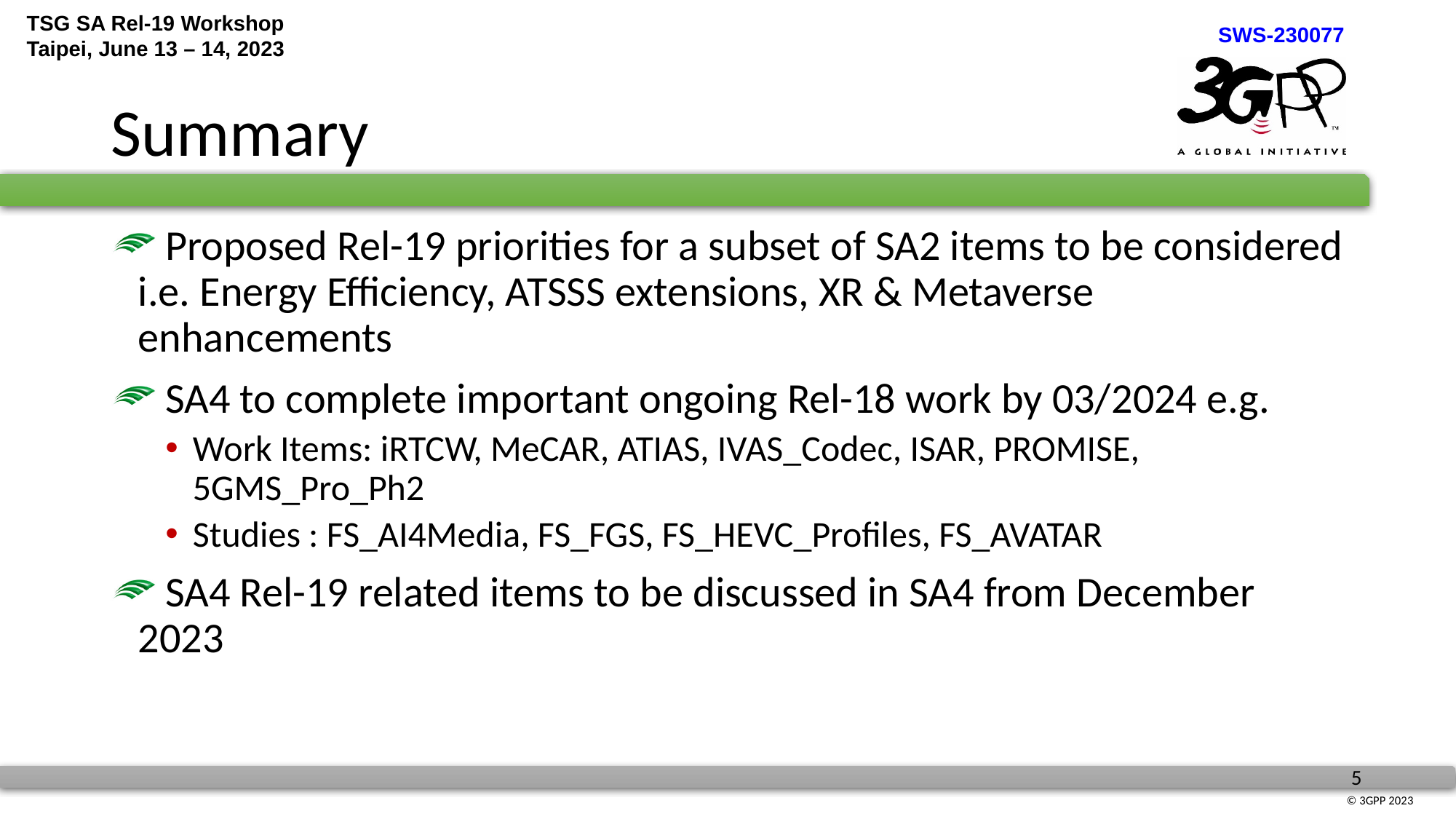

# Summary
 Proposed Rel-19 priorities for a subset of SA2 items to be considered i.e. Energy Efficiency, ATSSS extensions, XR & Metaverse enhancements
 SA4 to complete important ongoing Rel-18 work by 03/2024 e.g.
Work Items: iRTCW, MeCAR, ATIAS, IVAS_Codec, ISAR, PROMISE, 5GMS_Pro_Ph2
Studies : FS_AI4Media, FS_FGS, FS_HEVC_Profiles, FS_AVATAR
 SA4 Rel-19 related items to be discussed in SA4 from December 2023